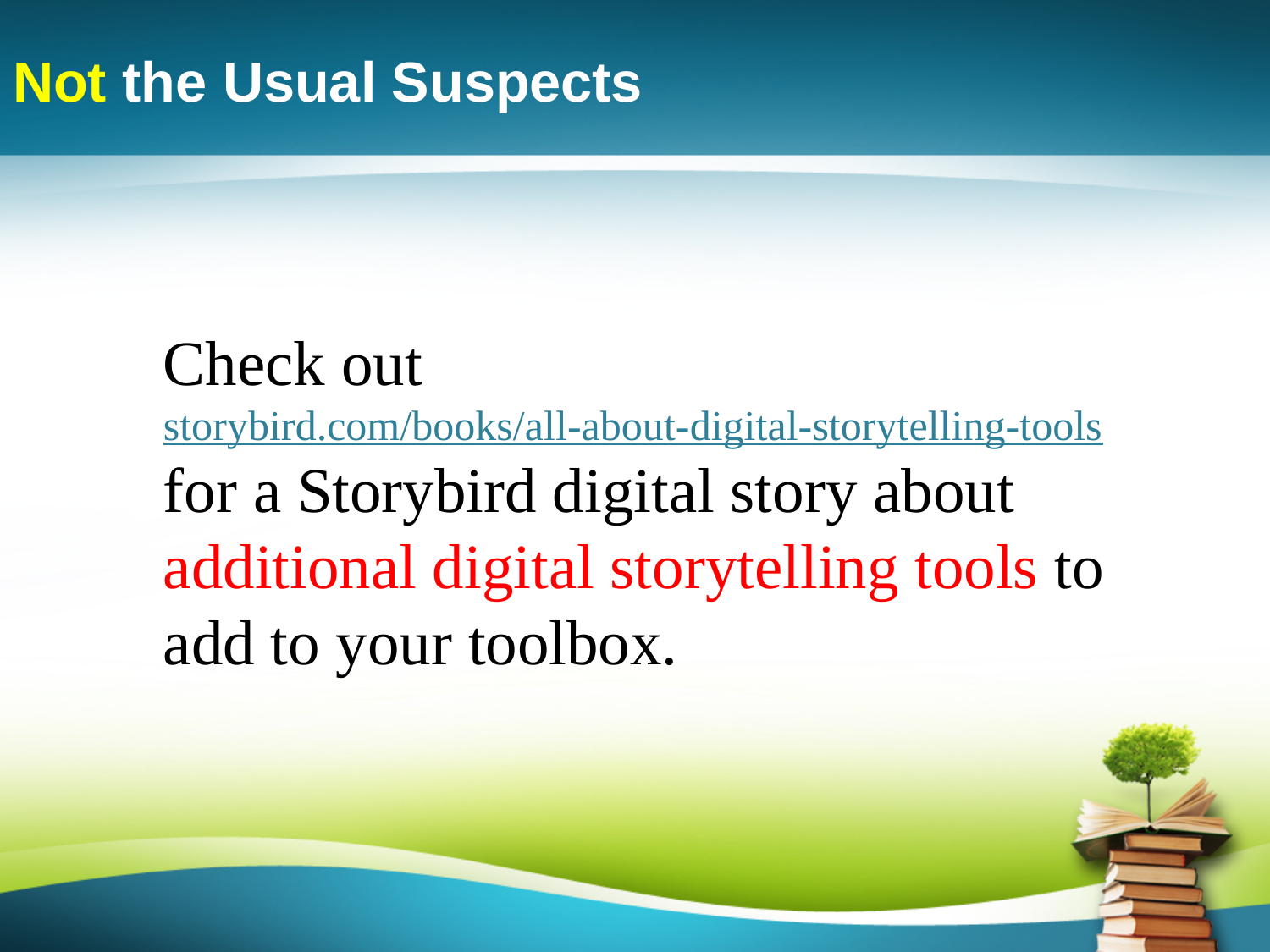

Not the Usual Suspects
Check out
storybird.com/books/all-about-digital-storytelling-tools
for a Storybird digital story about additional digital storytelling tools to add to your toolbox.